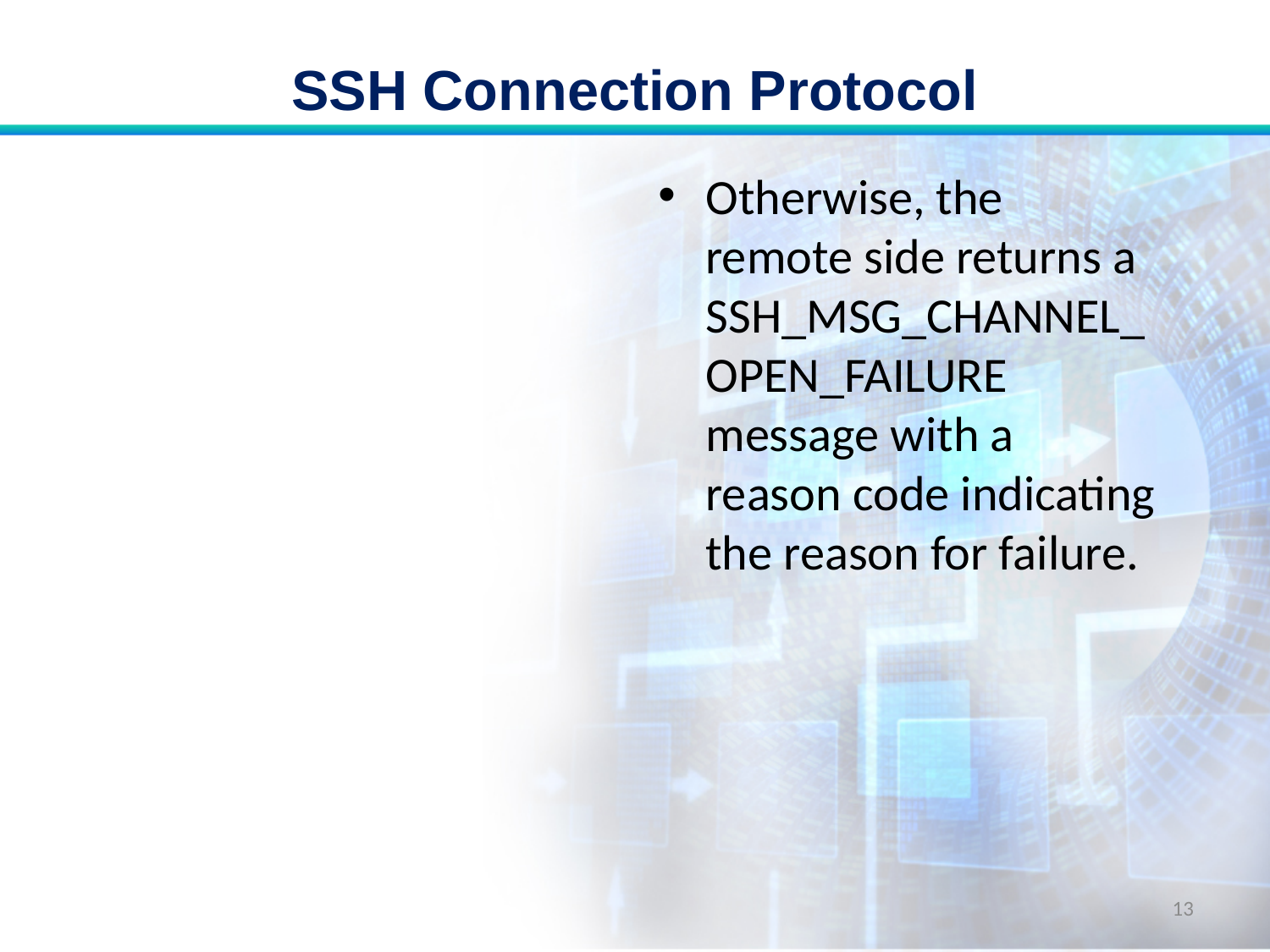

# SSH Connection Protocol
Otherwise, the remote side returns a SSH_MSG_CHANNEL_OPEN_FAILURE message with a reason code indicating the reason for failure.
13